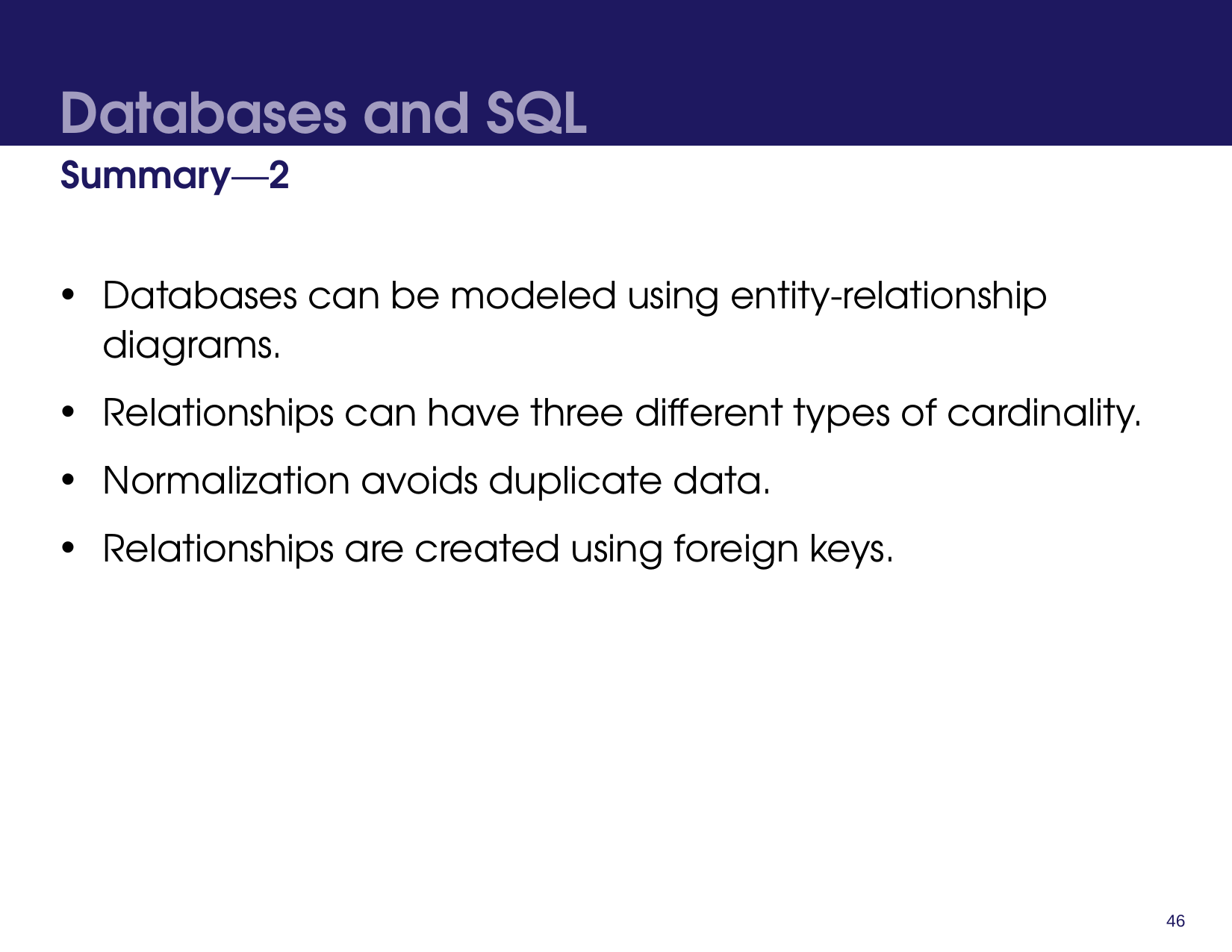

# Databases and SQL
Summary—2
Databases can be modeled using entity-relationship diagrams.
Relationships can have three different types of cardinality.
Normalization avoids duplicate data.
Relationships are created using foreign keys.
46